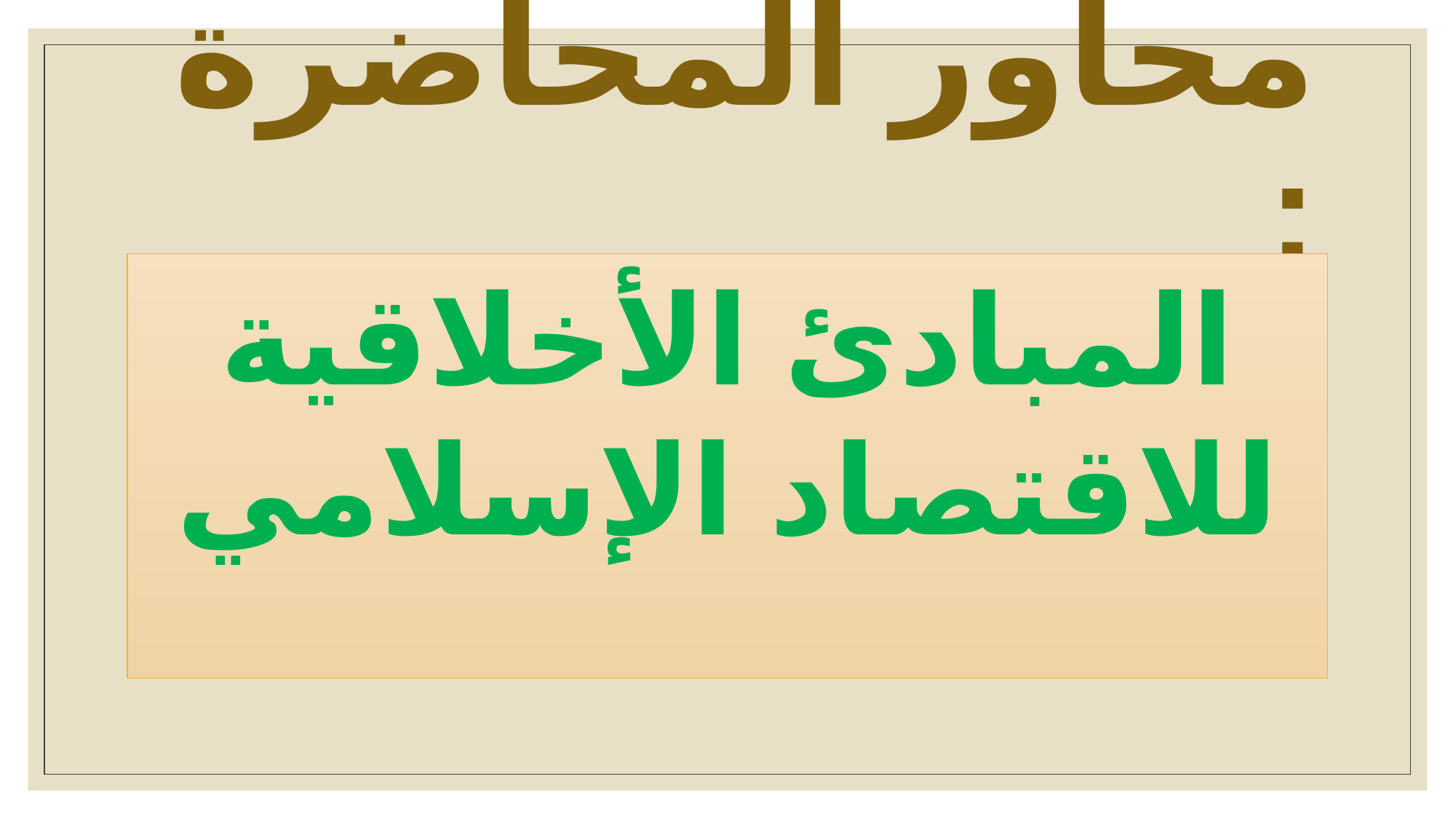

# محاور المحاضرة :
المبادئ الأخلاقية للاقتصاد الإسلامي